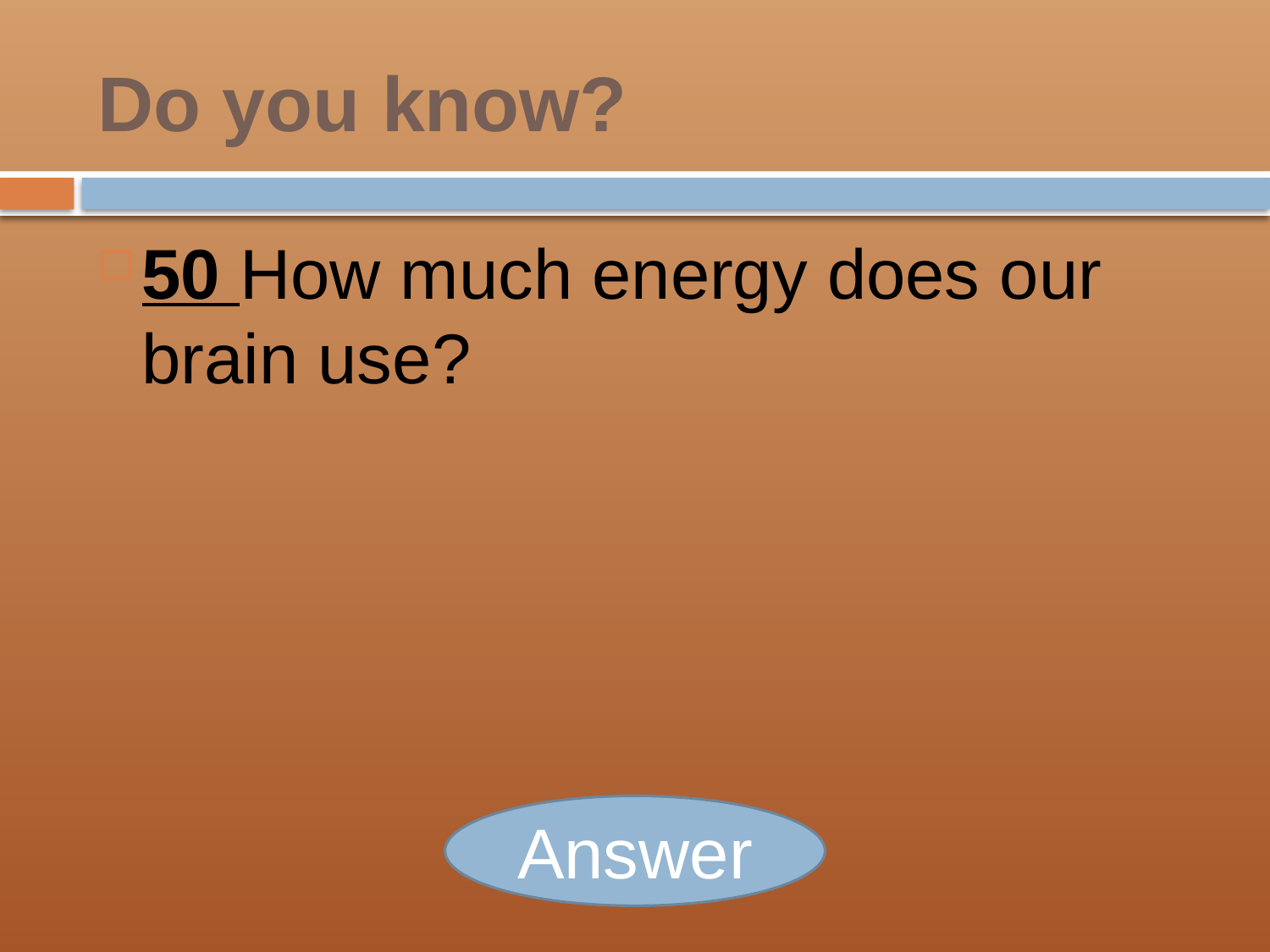

# Do you know?
50 How much energy does our brain use?

Answer